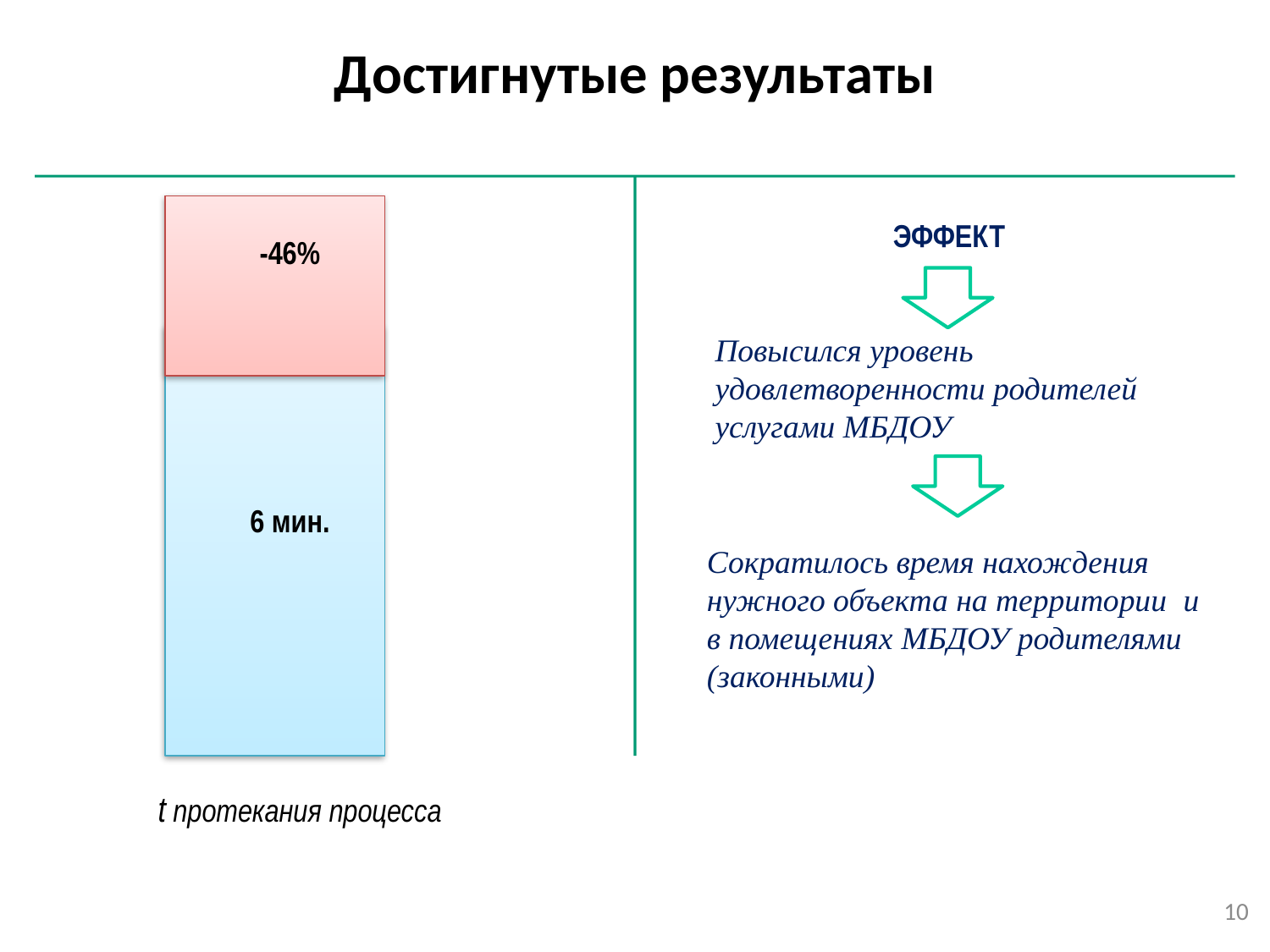

Достигнутые результаты

ЭФФЕКТ

Повысился уровень удовлетворенности родителей услугами МБДОУ

-46%

6 мин.
Сократилось время нахождения нужного объекта на территории  и в помещениях МБДОУ родителями (законными)
t протекания процесса
10